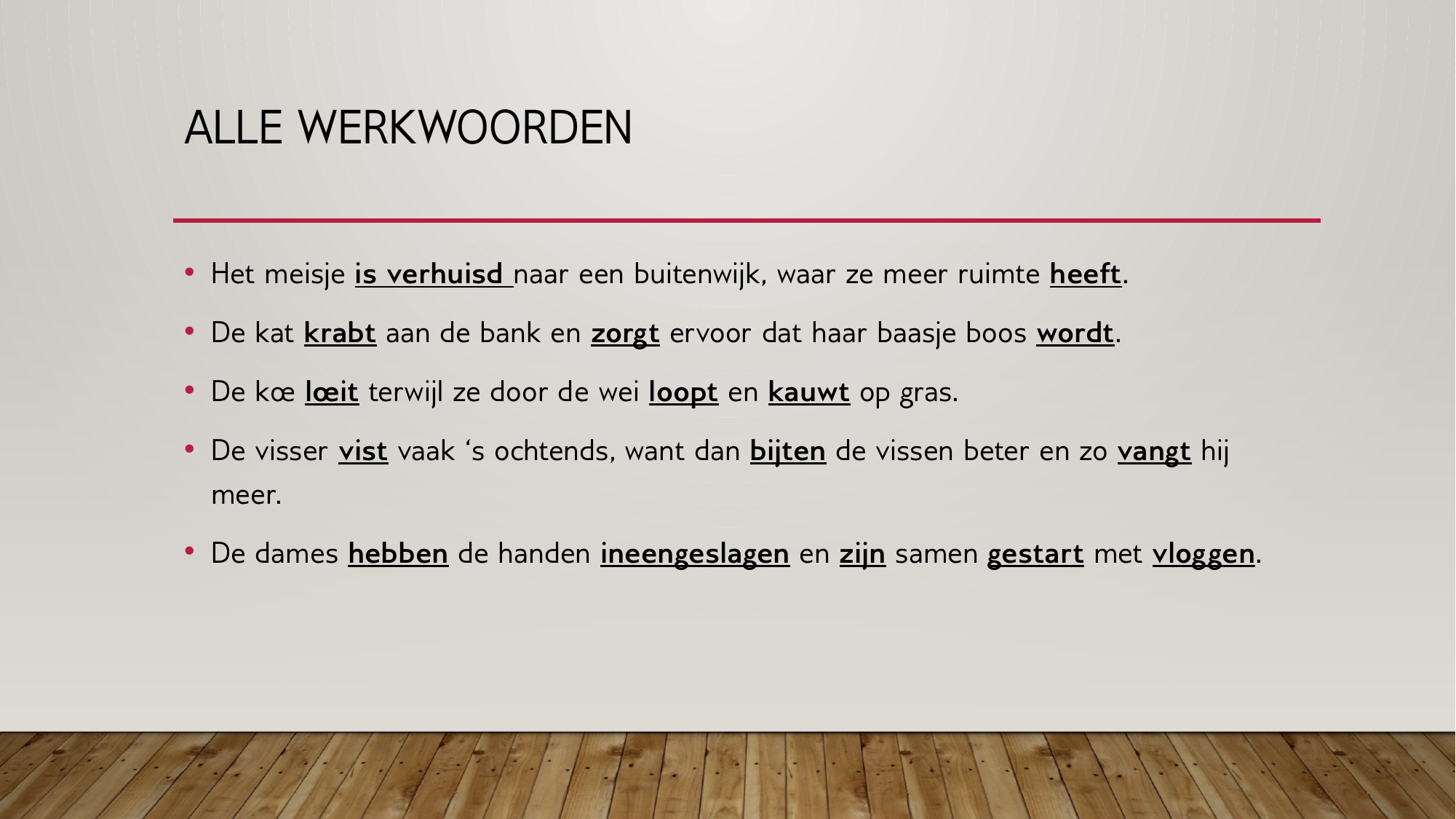

# Alle werkwoorden
Het meisje is verhuisd naar een buitenwijk, waar ze meer ruimte heeft.
De kat krabt aan de bank en zorgt ervoor dat haar baasje boos wordt.
De koe loeit terwijl ze door de wei loopt en kauwt op gras.
De visser vist vaak ‘s ochtends, want dan bijten de vissen beter en zo vangt hij meer.
De dames hebben de handen ineengeslagen en zijn samen gestart met vloggen.